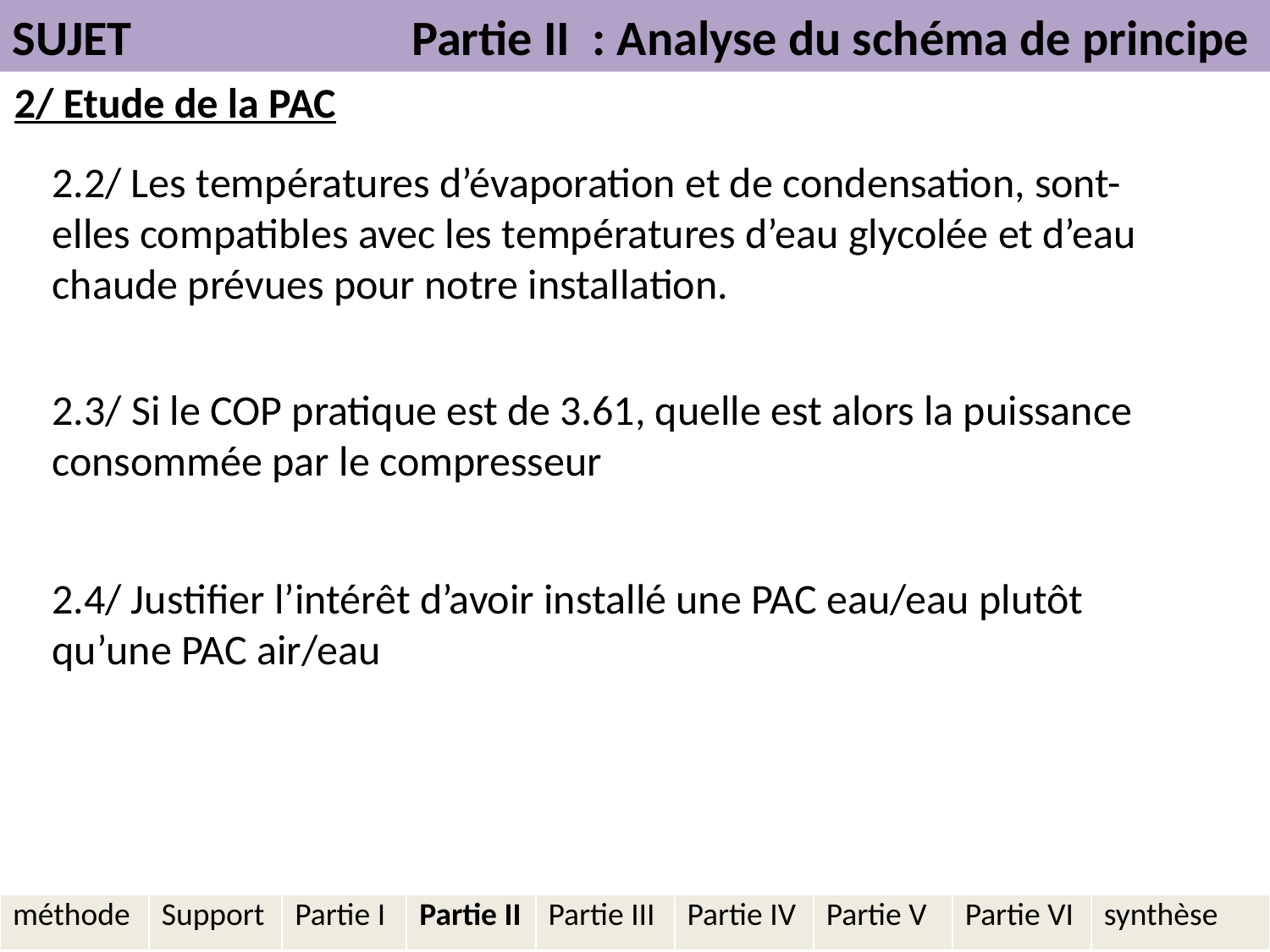

SUJET                         Partie II  : Analyse du schéma de principe
2/ Etude de la PAC
2.2/ Les températures d’évaporation et de condensation, sont-elles compatibles avec les températures d’eau glycolée et d’eau chaude prévues pour notre installation.

2.3/ Si le COP pratique est de 3.61, quelle est alors la puissance consommée par le compresseur

2.4/ Justifier l’intérêt d’avoir installé une PAC eau/eau plutôt qu’une PAC air/eau

| méthode | Support | Partie I | Partie II | Partie III | Partie IV | Partie V | Partie VI | synthèse |
| --- | --- | --- | --- | --- | --- | --- | --- | --- |